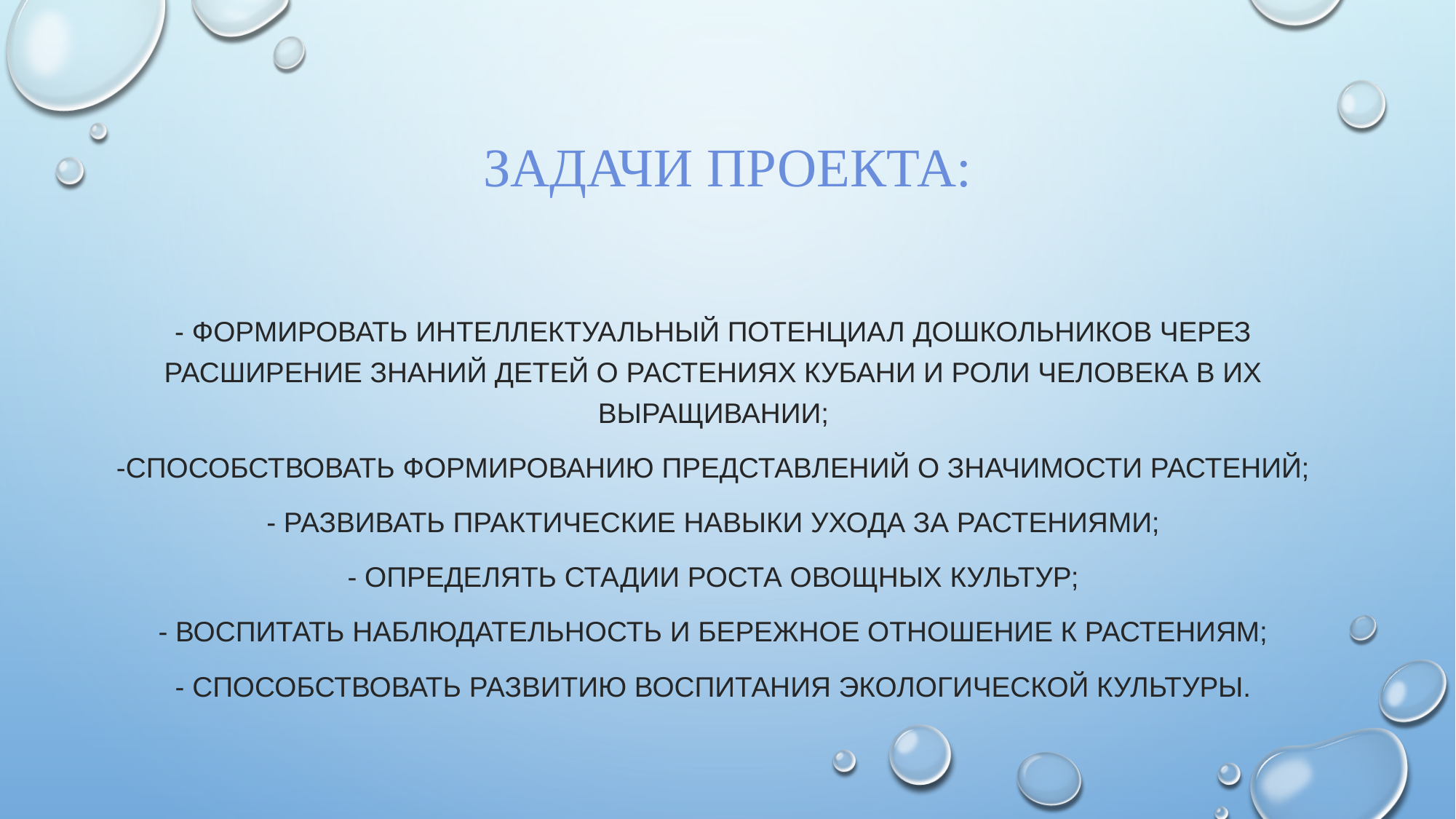

# Задачи проекта:

- Формировать интеллектуальный потенциал дошкольников через расширение знаний детей о растениях Кубани и роли человека в их выращивании;
-Способствовать формированию представлений о значимости растений;
- Развивать практические навыки ухода за растениями;
- Определять стадии роста овощных культур;
- Воспитать наблюдательность и бережное отношение к растениям;
- Способствовать развитию воспитания экологической культуры.